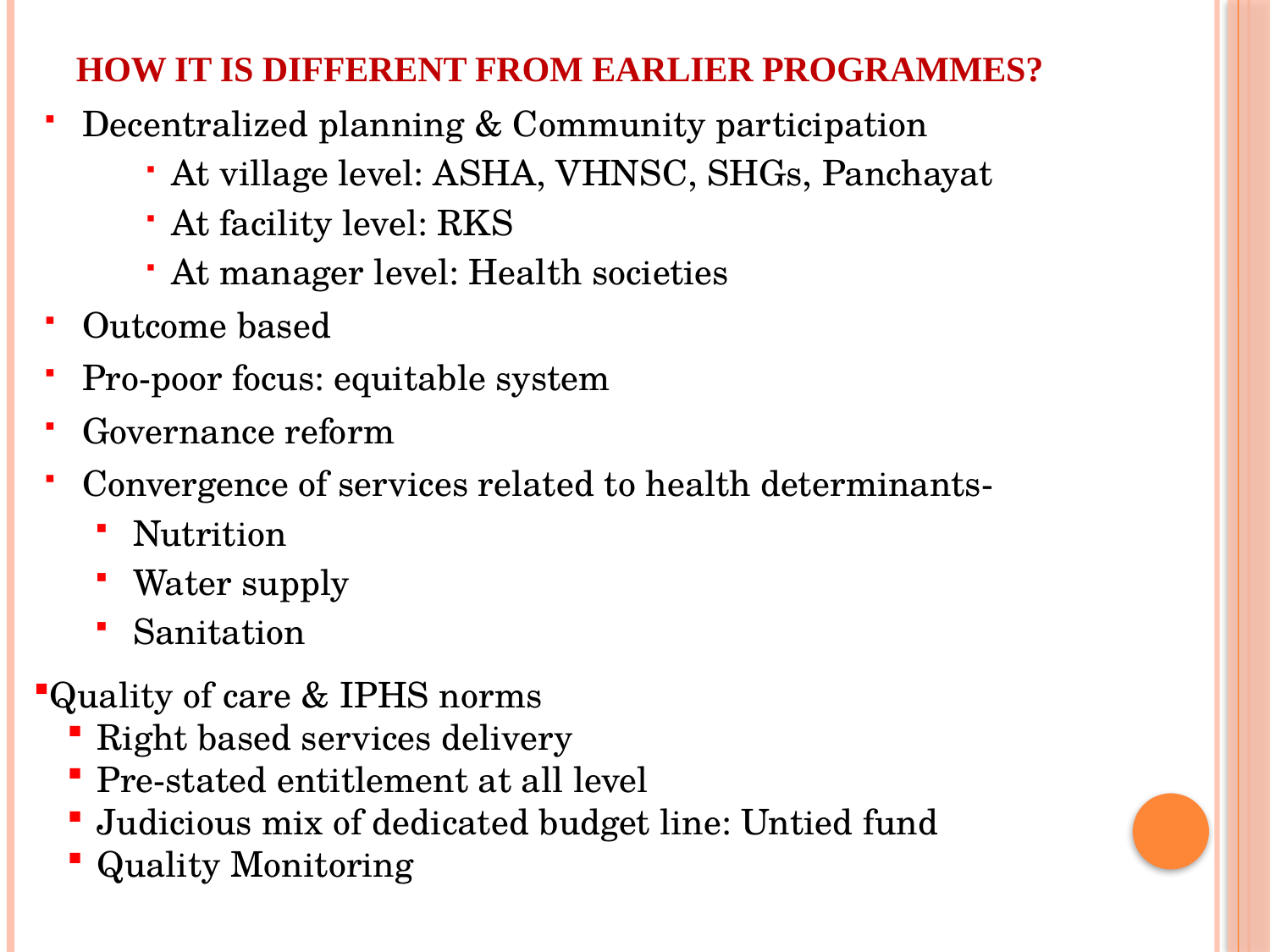

# How it is different from earlier programmes?
Decentralized planning & Community participation
At village level: ASHA, VHNSC, SHGs, Panchayat
At facility level: RKS
At manager level: Health societies
Outcome based
Pro-poor focus: equitable system
Governance reform
Convergence of services related to health determinants-
Nutrition
Water supply
Sanitation

Quality of care & IPHS norms
Right based services delivery
Pre-stated entitlement at all level
Judicious mix of dedicated budget line: Untied fund
Quality Monitoring